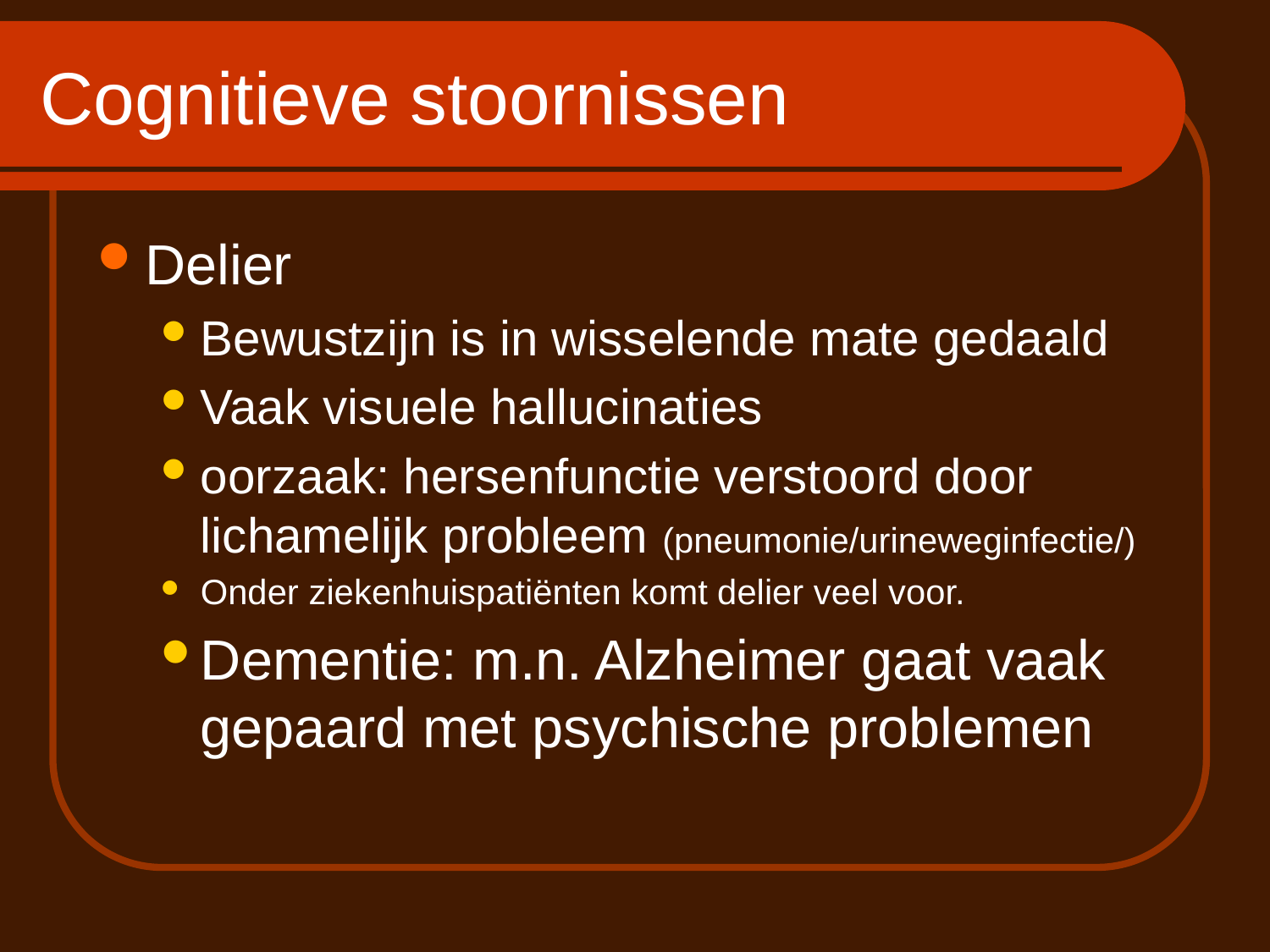

# Cognitieve stoornissen
Delier
Bewustzijn is in wisselende mate gedaald
Vaak visuele hallucinaties
oorzaak: hersenfunctie verstoord door lichamelijk probleem (pneumonie/urineweginfectie/)
Onder ziekenhuispatiënten komt delier veel voor.
Dementie: m.n. Alzheimer gaat vaak gepaard met psychische problemen